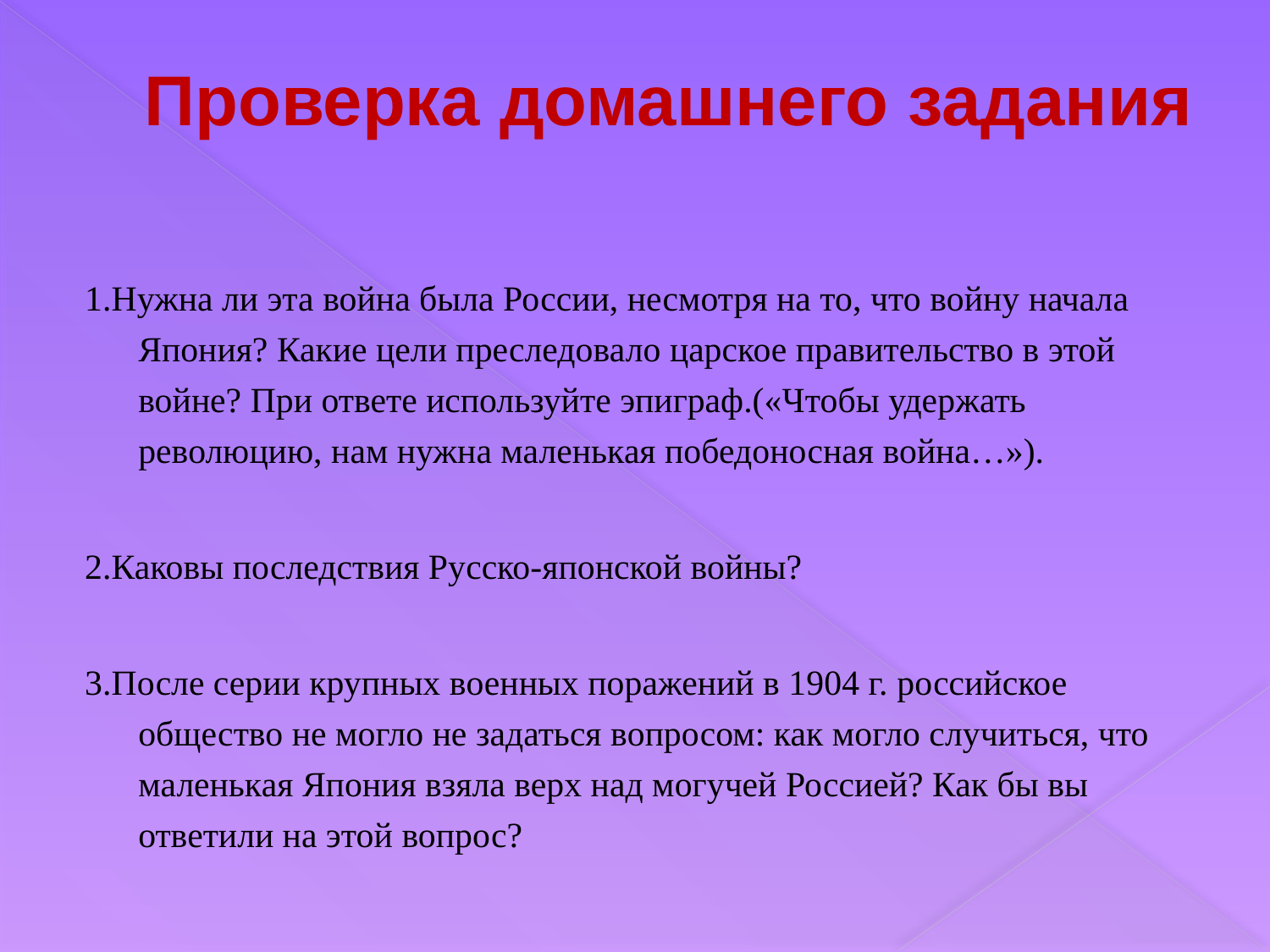

# Проверка домашнего задания
1.Нужна ли эта война была России, несмотря на то, что войну начала Япония? Какие цели преследовало царское правительство в этой войне? При ответе используйте эпиграф.(«Чтобы удержать революцию, нам нужна маленькая победоносная война…»).

2.Каковы последствия Русско-японской войны?

3.После серии крупных военных поражений в 1904 г. российское общество не могло не задаться вопросом: как могло случиться, что маленькая Япония взяла верх над могучей Россией? Как бы вы ответили на этой вопрос?